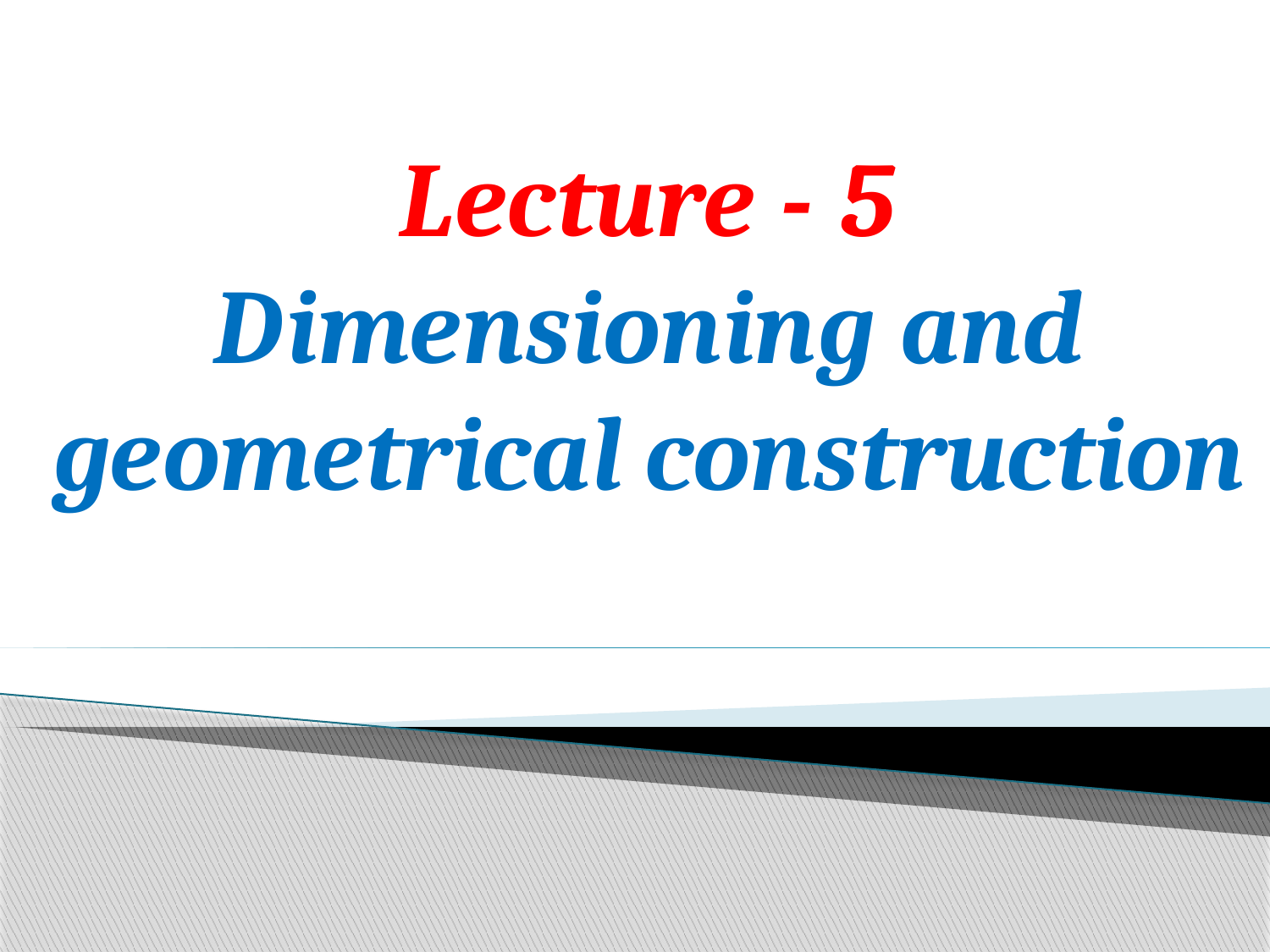

Lecture - 5
Dimensioning and geometrical construction